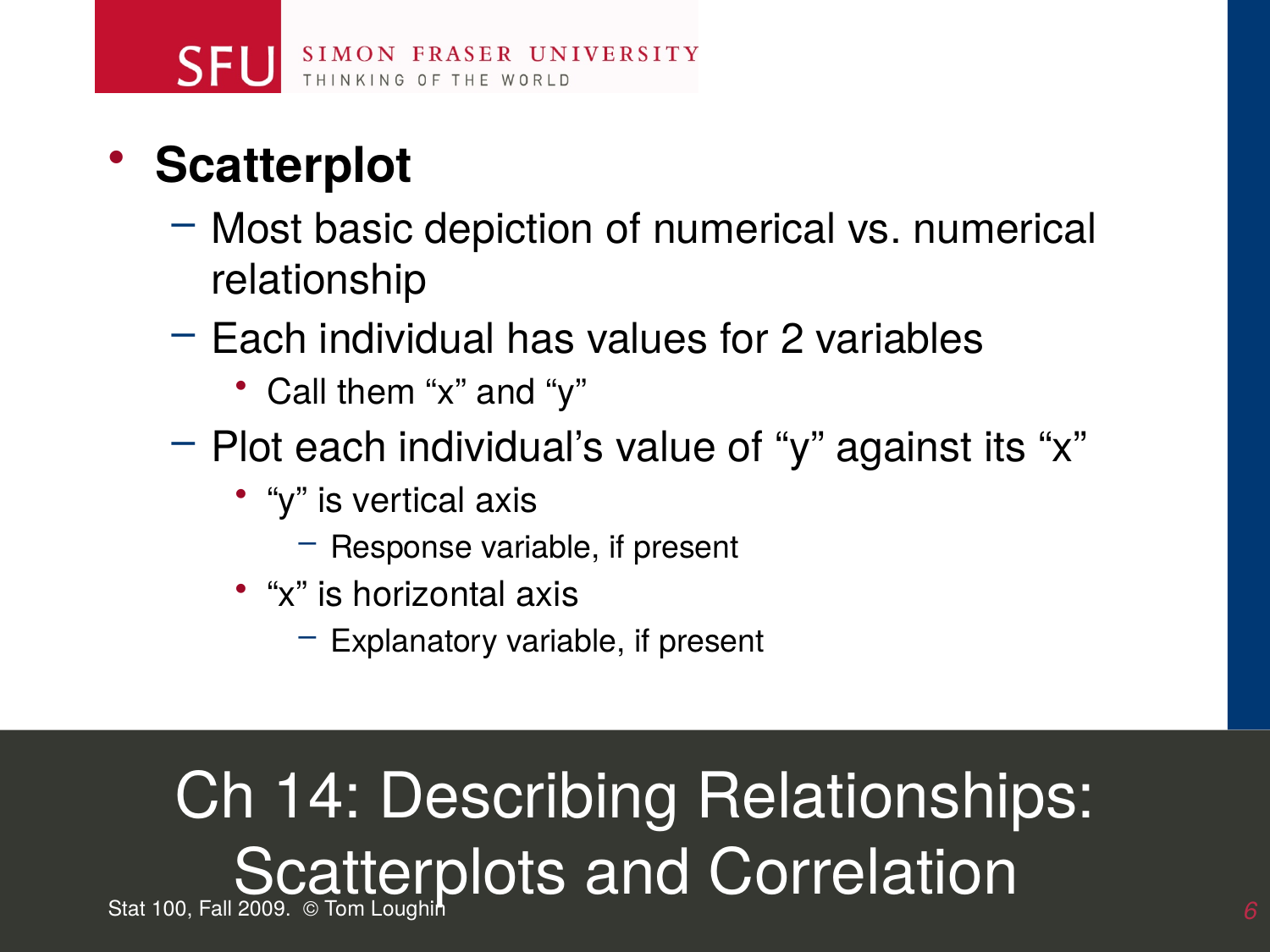

Scatterplot
Most basic depiction of numerical vs. numerical relationship
Each individual has values for 2 variables
Call them “x” and “y”
Plot each individual’s value of “y” against its “x”
“y” is vertical axis
Response variable, if present
“x” is horizontal axis
Explanatory variable, if present
# Ch 14: Describing Relationships: Scatterplots and Correlation
Stat 100, Fall 2009.  © Tom Loughin
6